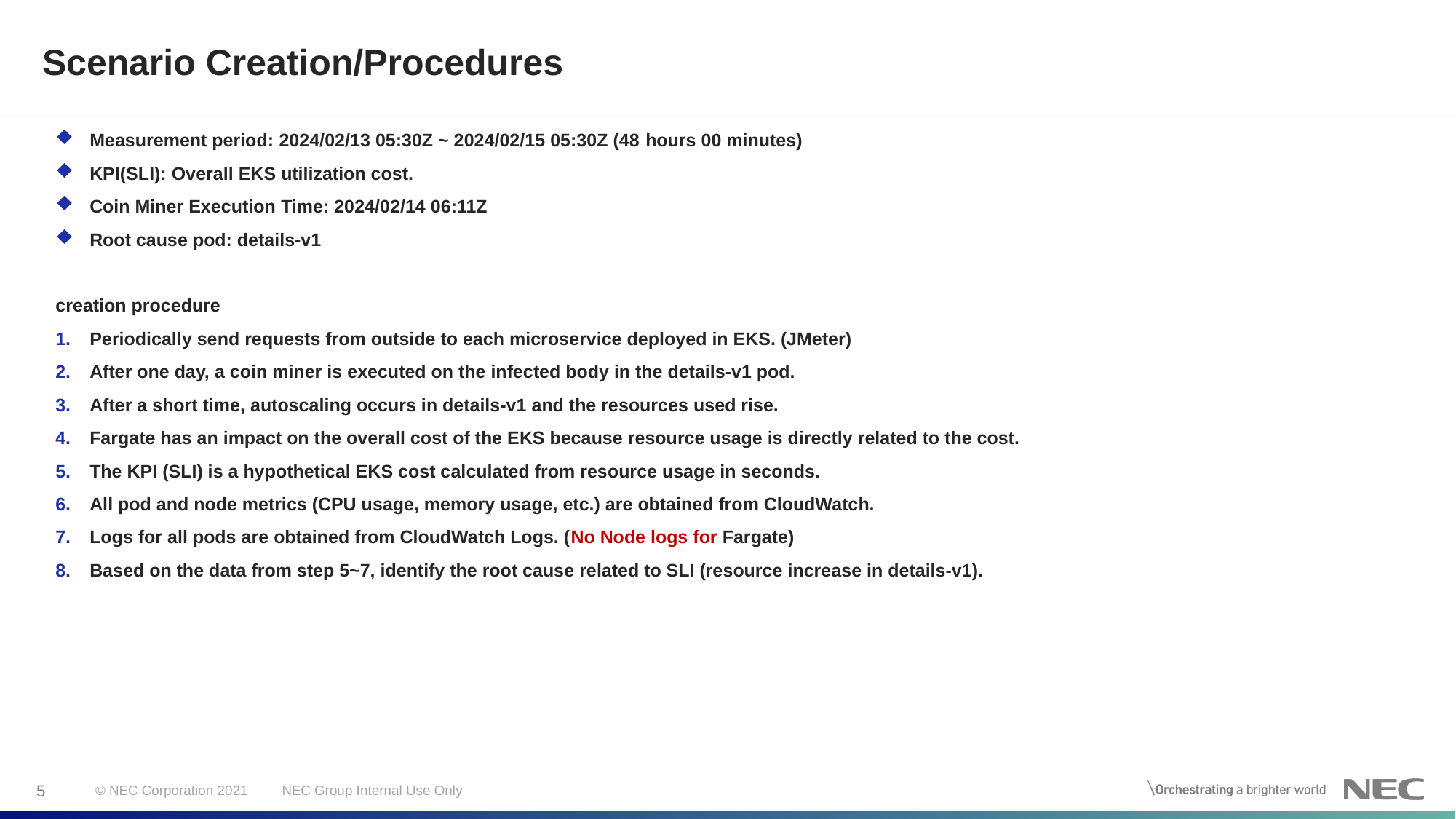

# Scenario Creation/Procedures
Measurement period: 2024/02/13 05:30Z ~ 2024/02/15 05:30Z (48 hours 00 minutes)
KPI(SLI): Overall EKS utilization cost.
Coin Miner Execution Time: 2024/02/14 06:11Z
Root cause pod: details-v1

creation procedure
Periodically send requests from outside to each microservice deployed in EKS. (JMeter)
After one day, a coin miner is executed on the infected body in the details-v1 pod.
After a short time, autoscaling occurs in details-v1 and the resources used rise.
Fargate has an impact on the overall cost of the EKS because resource usage is directly related to the cost.
The KPI (SLI) is a hypothetical EKS cost calculated from resource usage in seconds.
All pod and node metrics (CPU usage, memory usage, etc.) are obtained from CloudWatch.
Logs for all pods are obtained from CloudWatch Logs. (No Node logs for Fargate)
Based on the data from step 5~7, identify the root cause related to SLI (resource increase in details-v1).